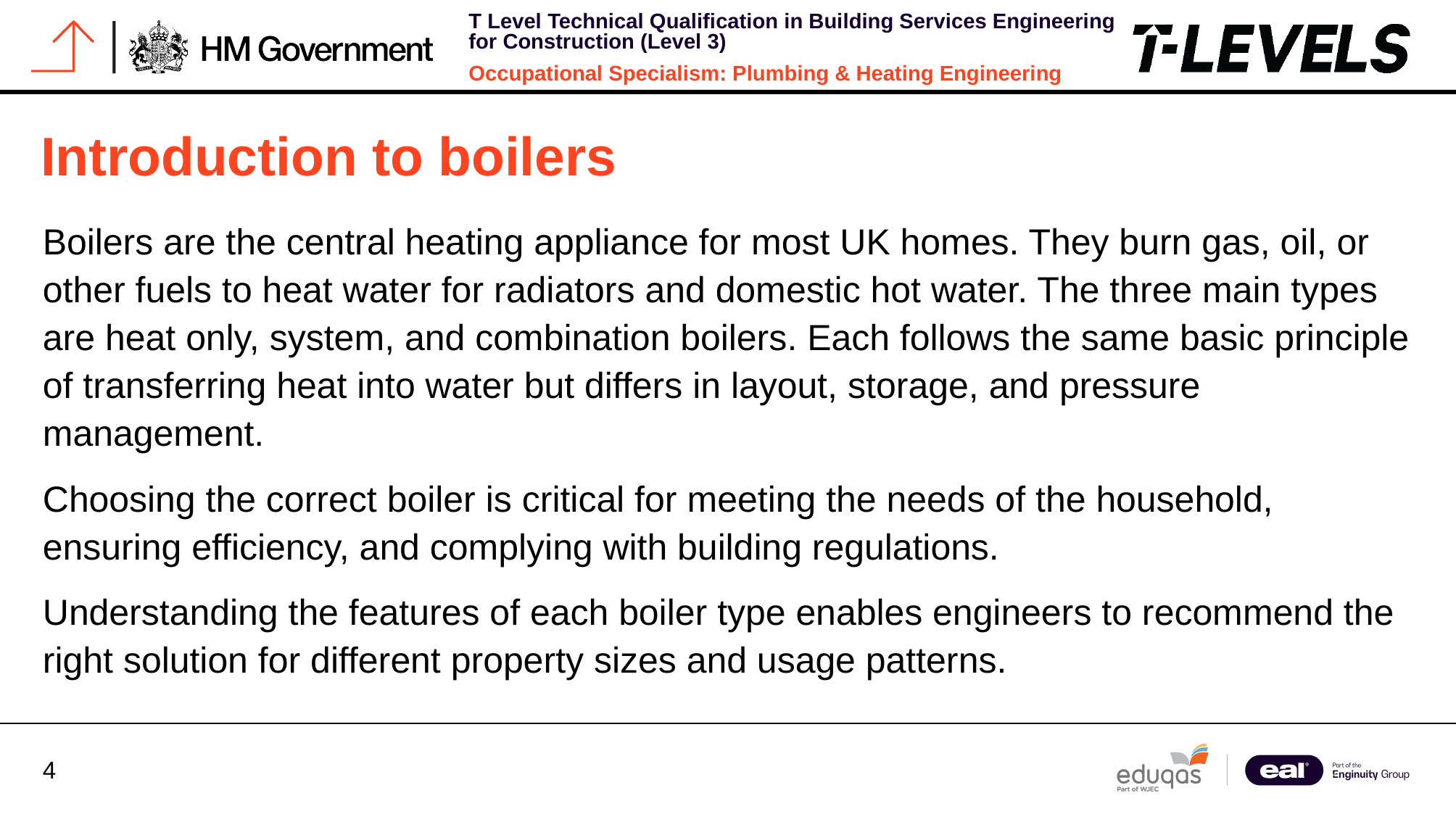

# Introduction to boilers
Boilers are the central heating appliance for most UK homes. They burn gas, oil, or other fuels to heat water for radiators and domestic hot water. The three main types are heat only, system, and combination boilers. Each follows the same basic principle of transferring heat into water but differs in layout, storage, and pressure management.
Choosing the correct boiler is critical for meeting the needs of the household, ensuring efficiency, and complying with building regulations.
Understanding the features of each boiler type enables engineers to recommend the right solution for different property sizes and usage patterns.